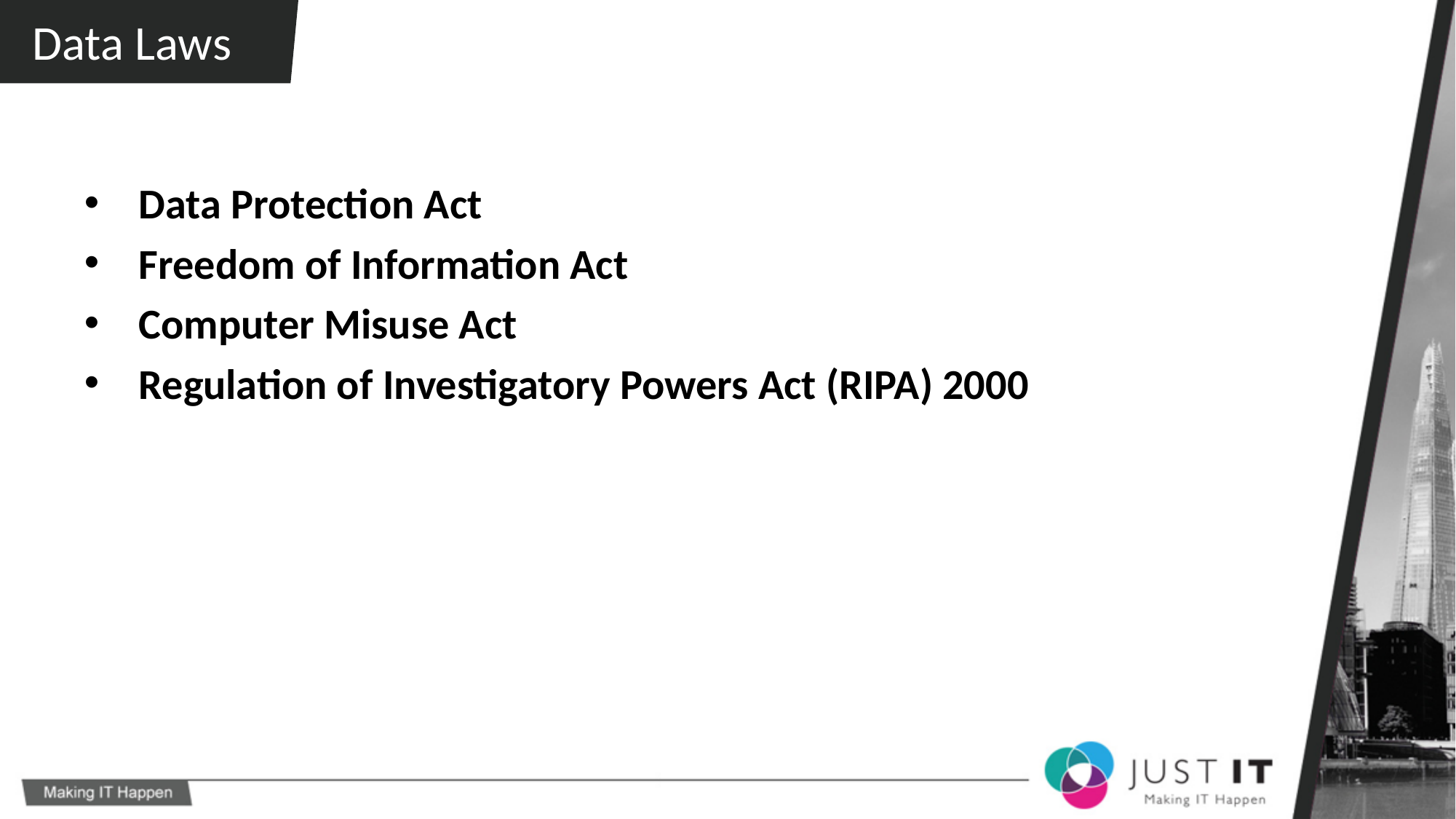

Data Laws
Data Protection Act
Freedom of Information Act
Computer Misuse Act
Regulation of Investigatory Powers Act (RIPA) 2000